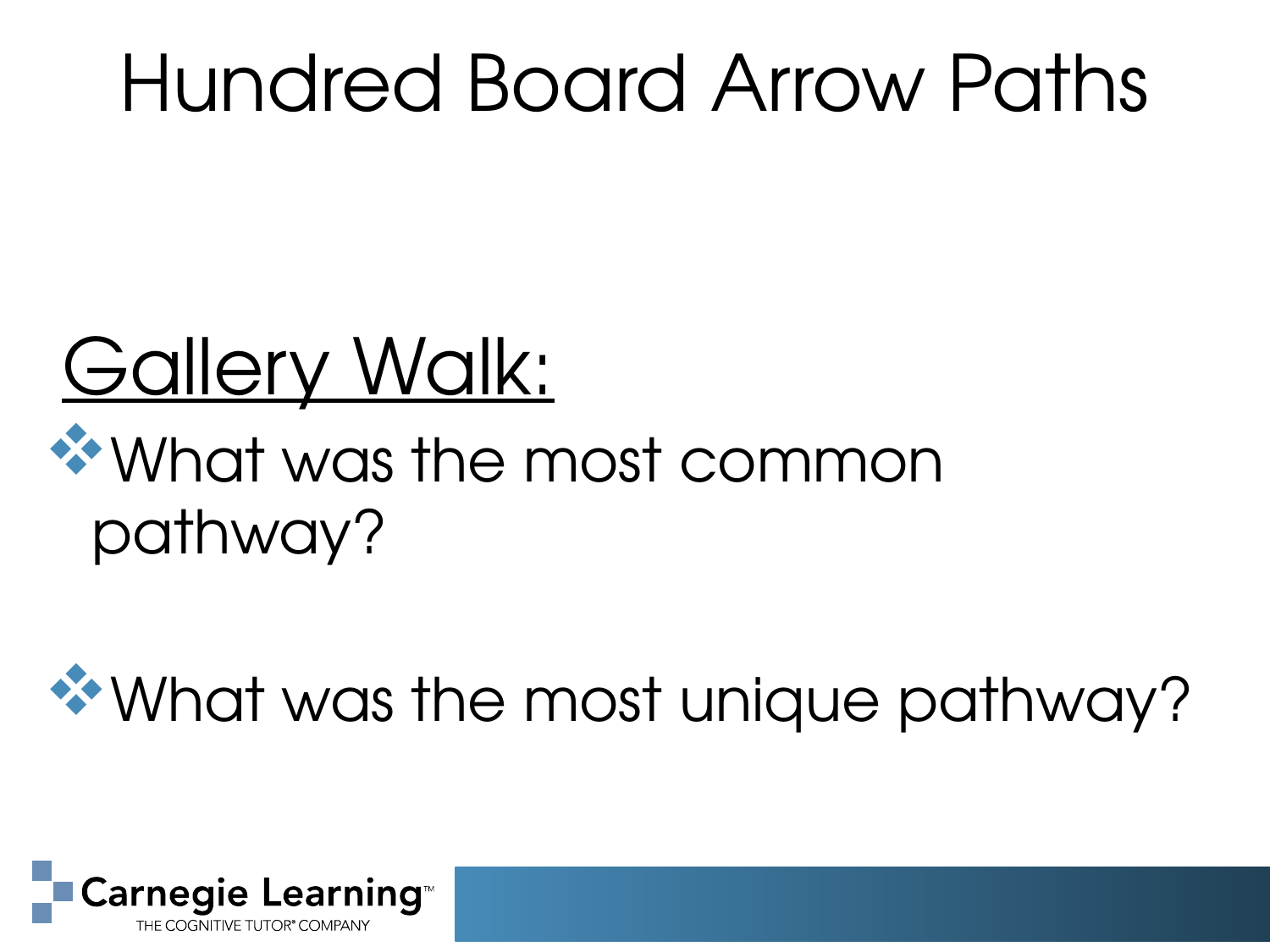

# Hundred Board Arrow Paths
 Gallery Walk:
What was the most common pathway?

What was the most unique pathway?